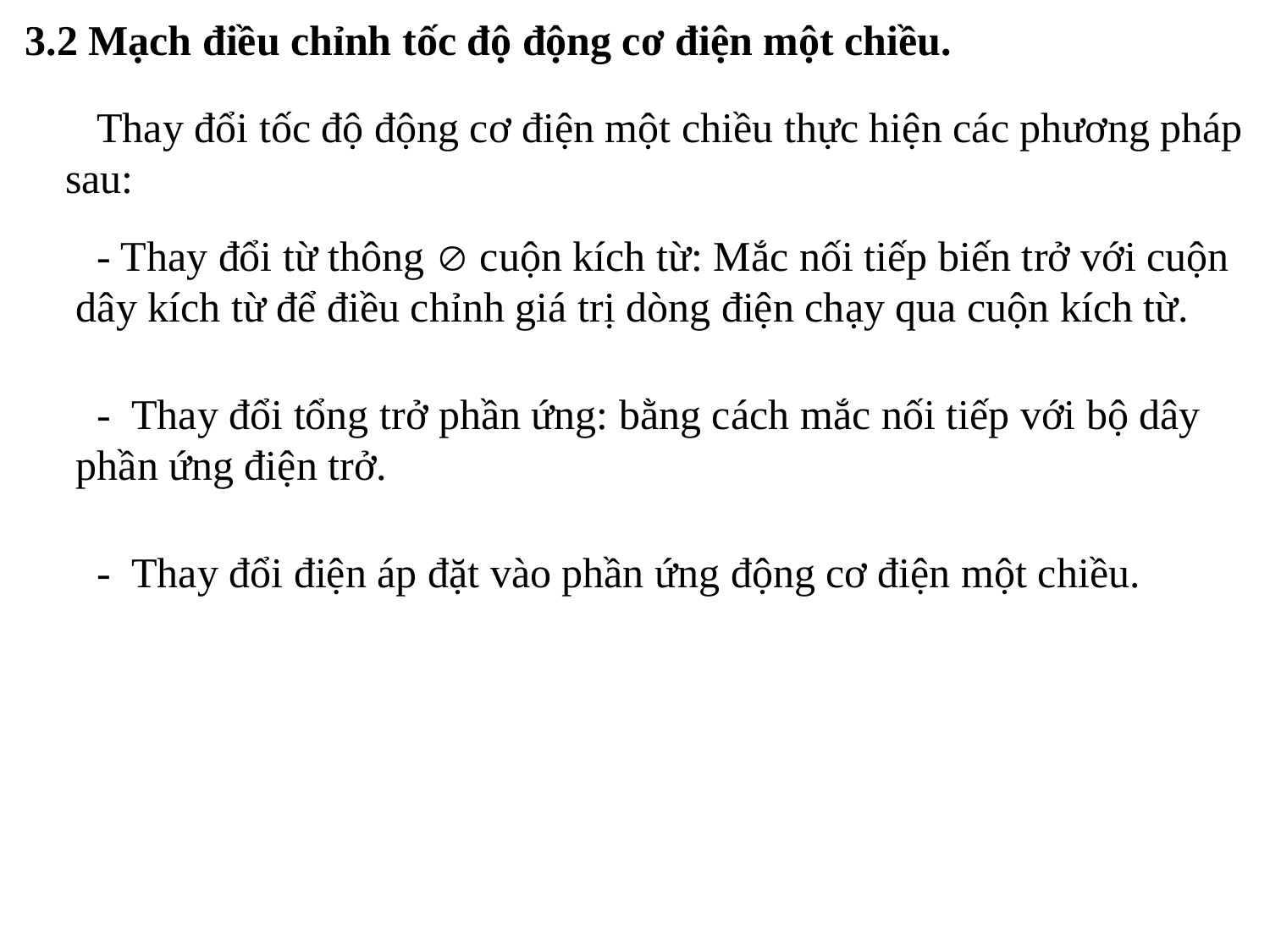

3.2 Mạch điều chỉnh tốc độ động cơ điện một chiều.
   Thay đổi tốc độ động cơ điện một chiều thực hiện các phương pháp sau:
  - Thay đổi từ thông ∅ cuộn kích từ: Mắc nối tiếp biến trở với cuộn dây kích từ để điều chỉnh giá trị dòng điện chạy qua cuộn kích từ.
  -  Thay đổi tổng trở phần ứng: bằng cách mắc nối tiếp với bộ dây phần ứng điện trở.
  -  Thay đổi điện áp đặt vào phần ứng động cơ điện một chiều.